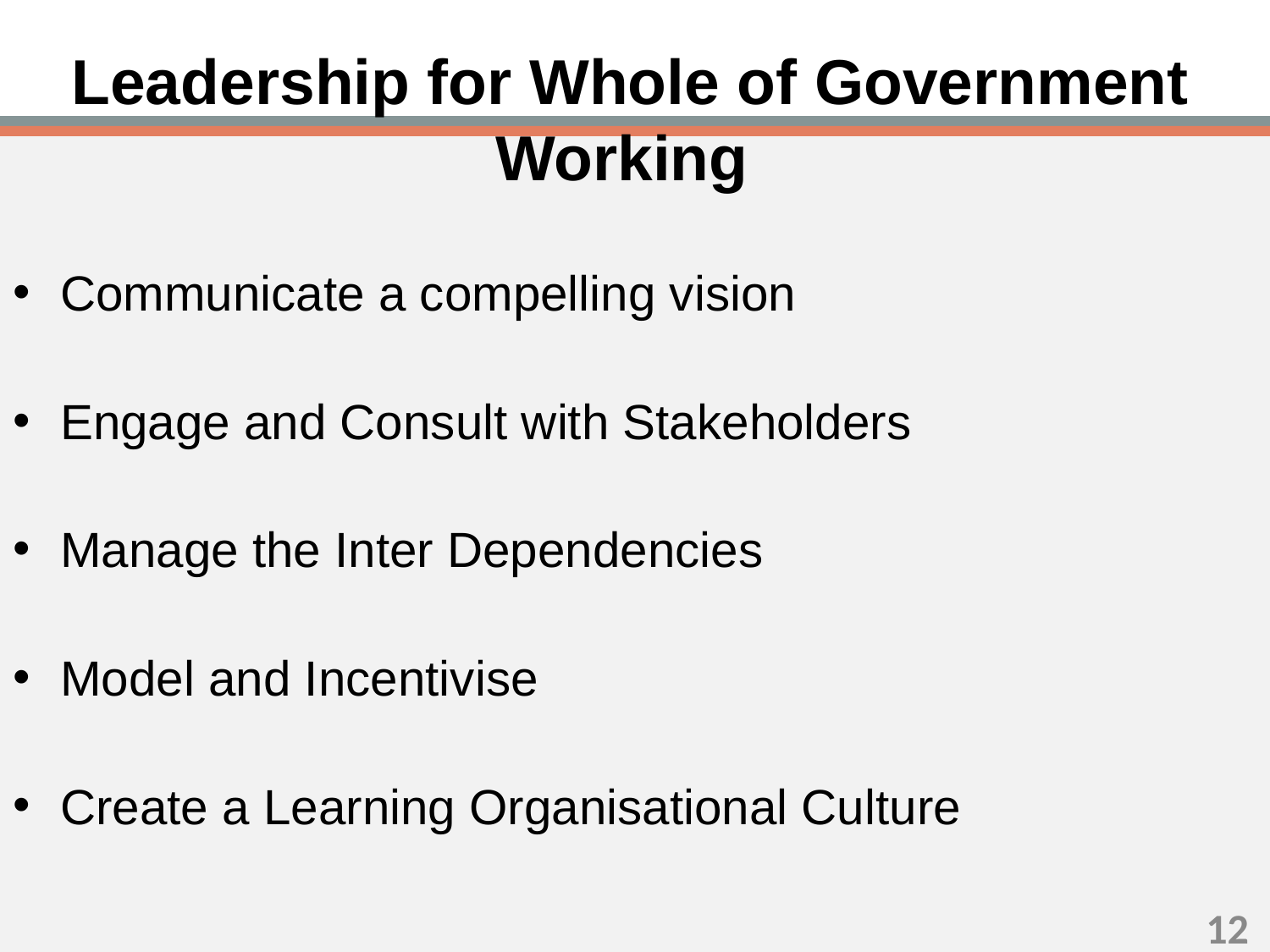

# Leadership for Whole of Government Working
Communicate a compelling vision
Engage and Consult with Stakeholders
Manage the Inter Dependencies
Model and Incentivise
Create a Learning Organisational Culture

12